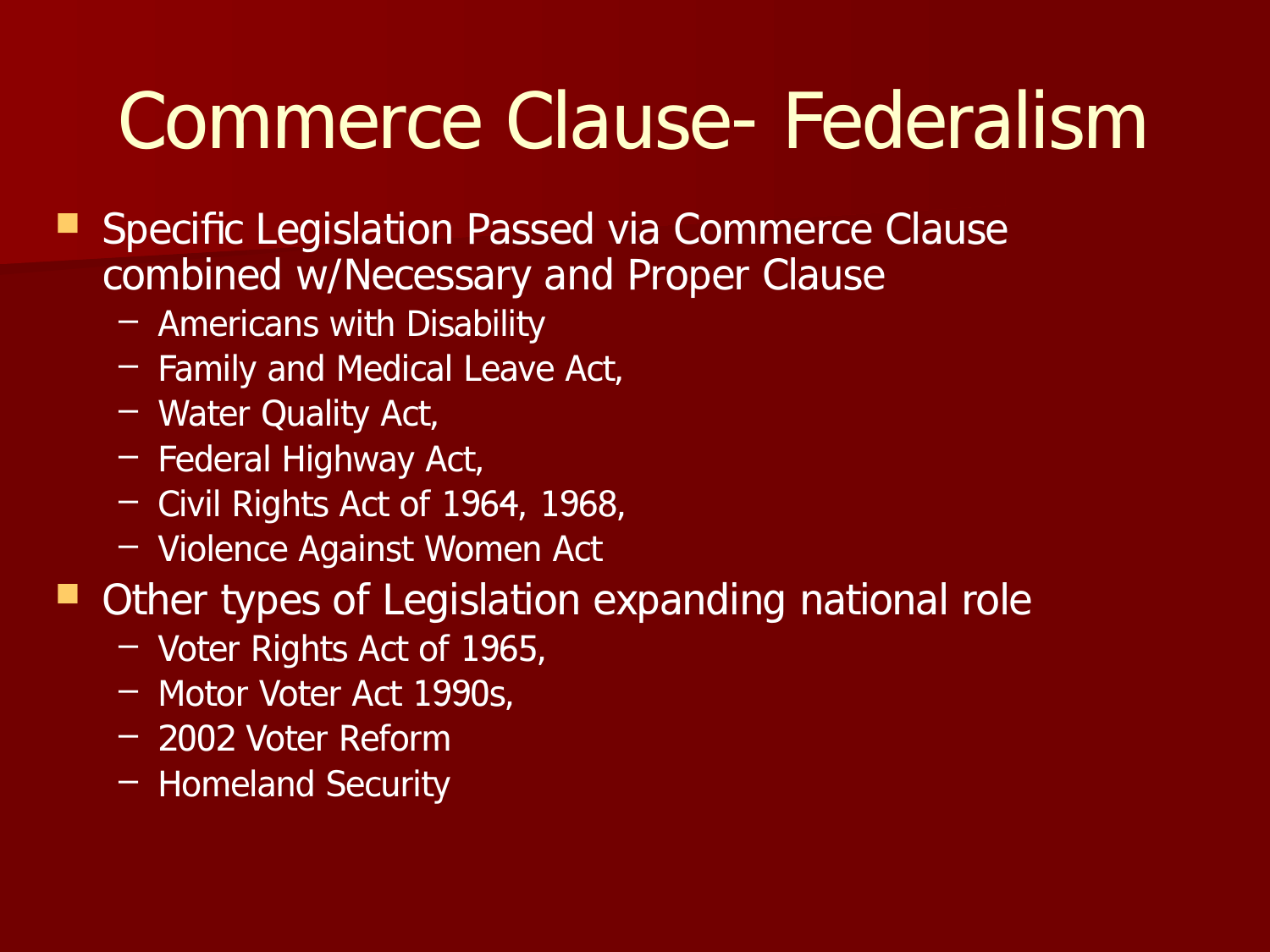

# Commerce Clause- Federalism
Specific Legislation Passed via Commerce Clause combined w/Necessary and Proper Clause
Americans with Disability
Family and Medical Leave Act,
Water Quality Act,
Federal Highway Act,
Civil Rights Act of 1964, 1968,
Violence Against Women Act
Other types of Legislation expanding national role
Voter Rights Act of 1965,
Motor Voter Act 1990s,
2002 Voter Reform
Homeland Security